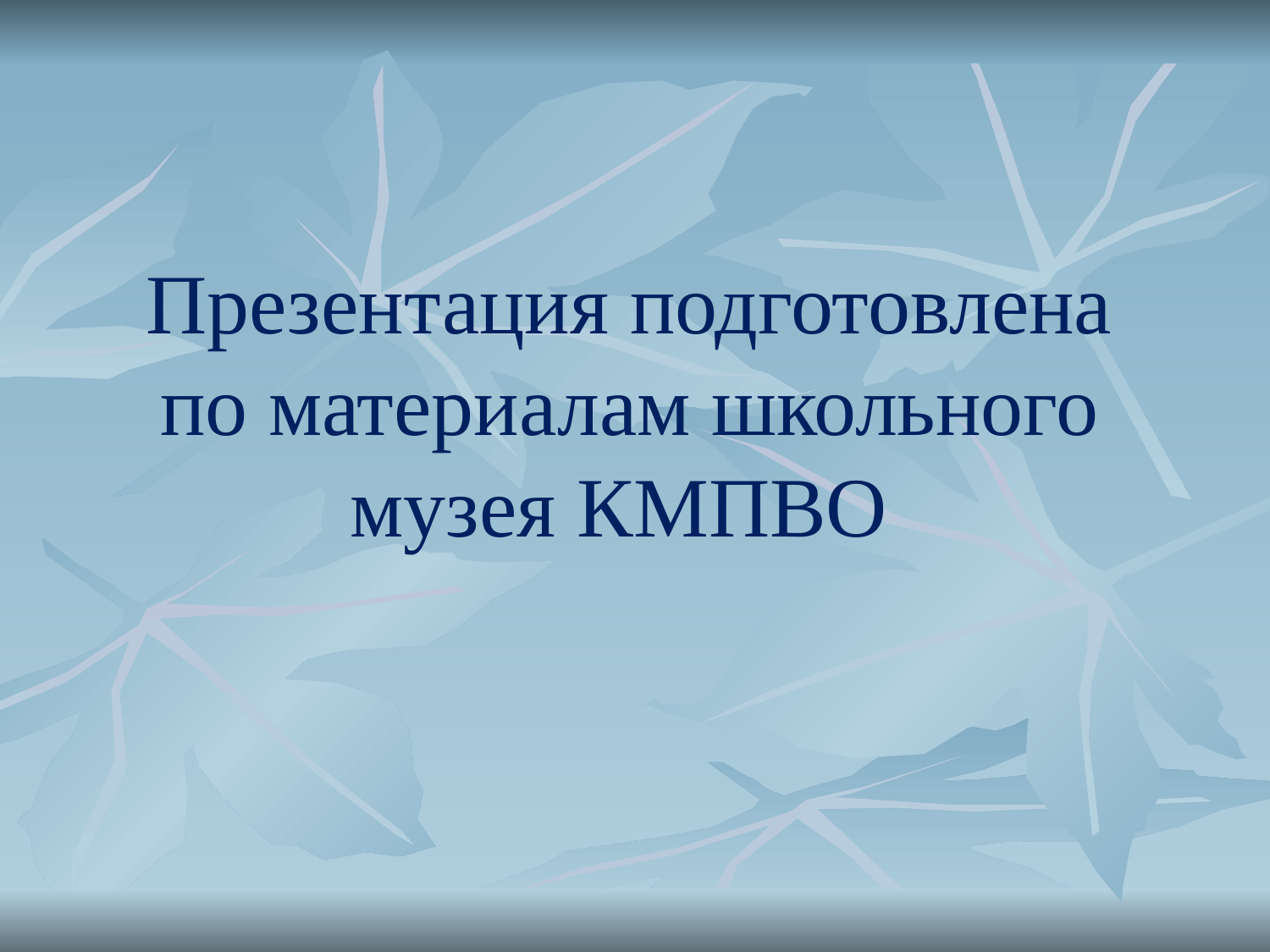

Презентация подготовлена по материалам школьного музея КМПВО